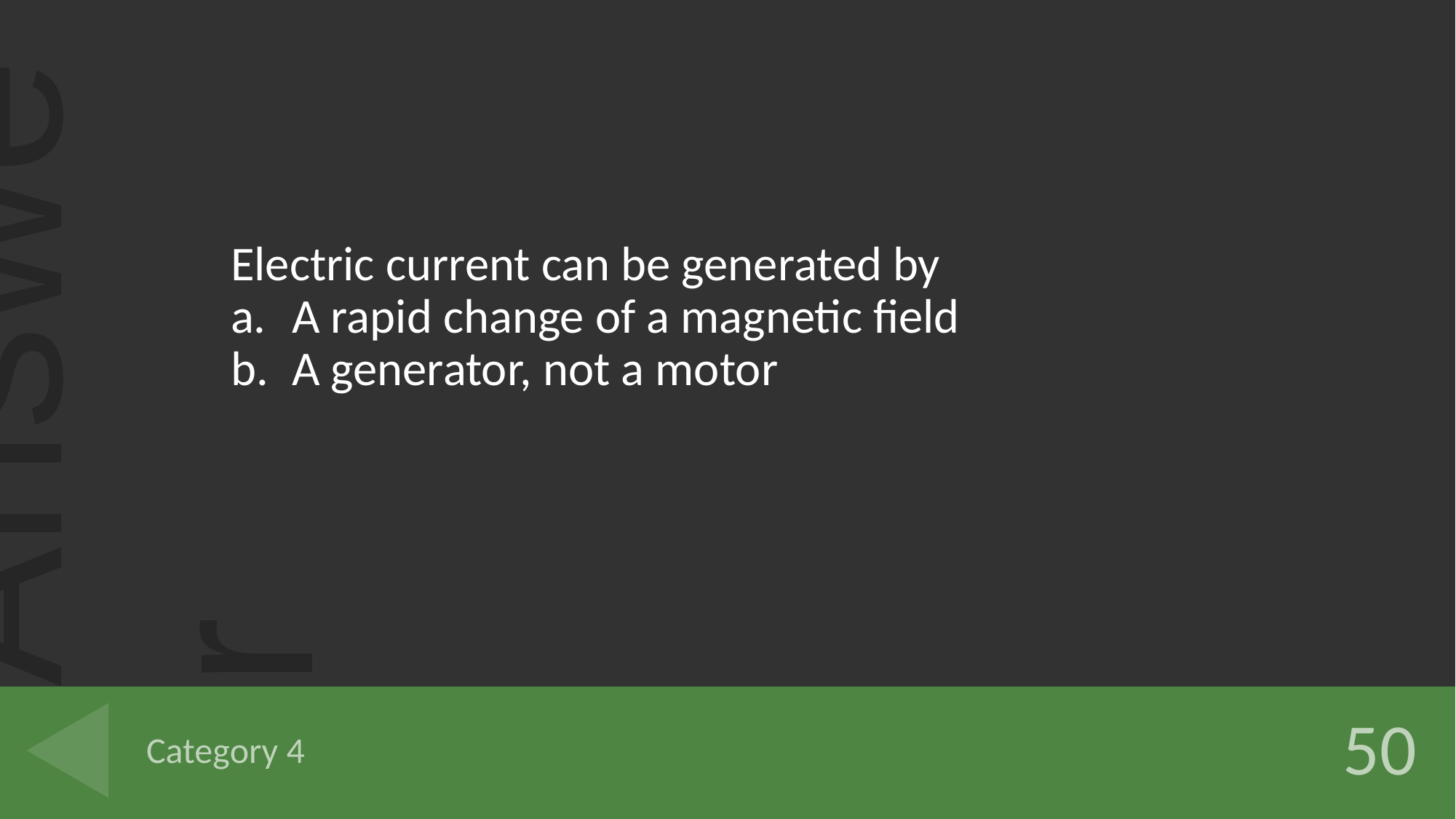

Electric current can be generated by
A rapid change of a magnetic field
A generator, not a motor

# Category 4
50